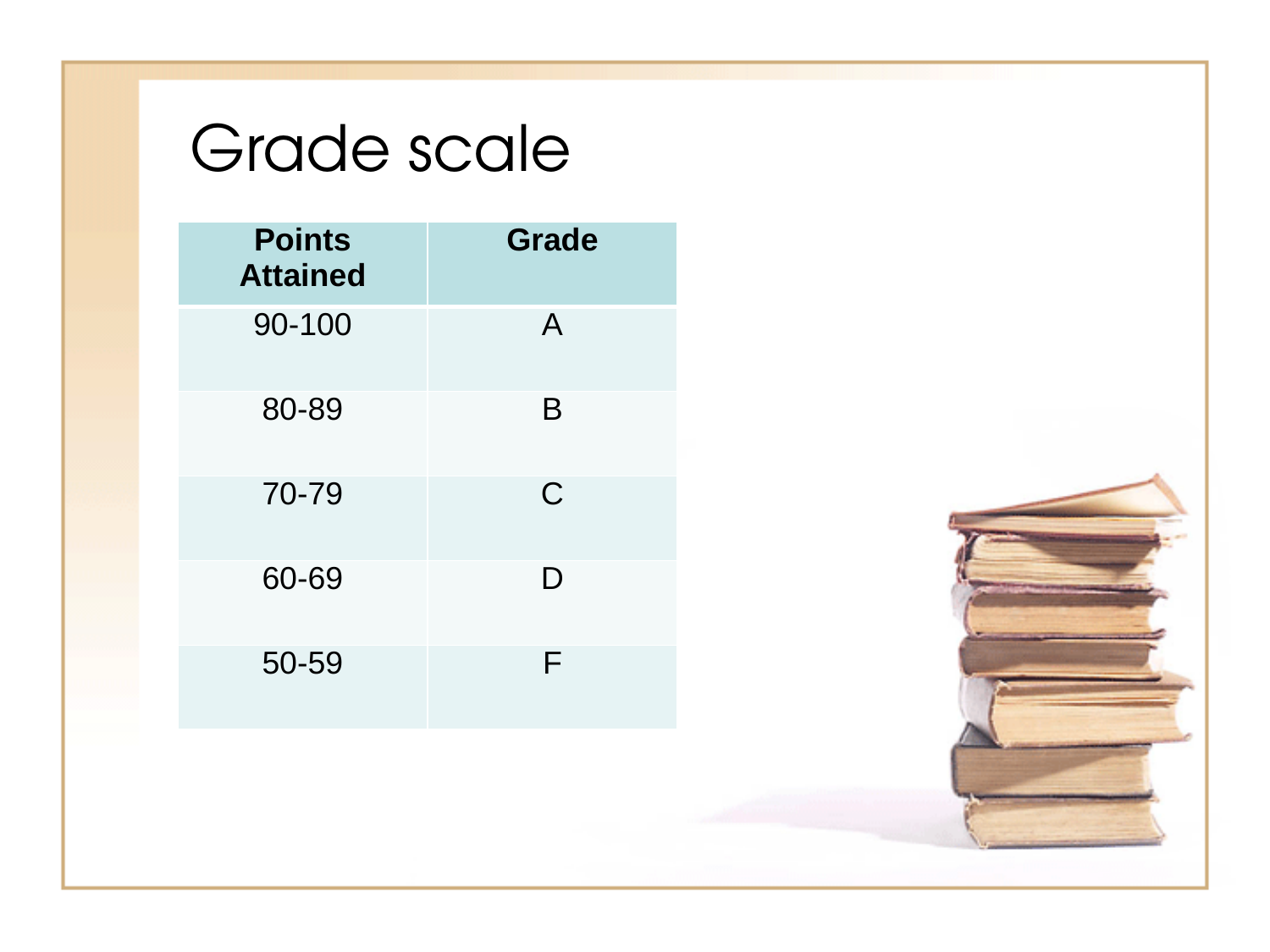

# Grade scale
| Points Attained | Grade |
| --- | --- |
| 90-100 | A |
| 80-89 | B |
| 70-79 | C |
| 60-69 | D |
| 50-59 | F |